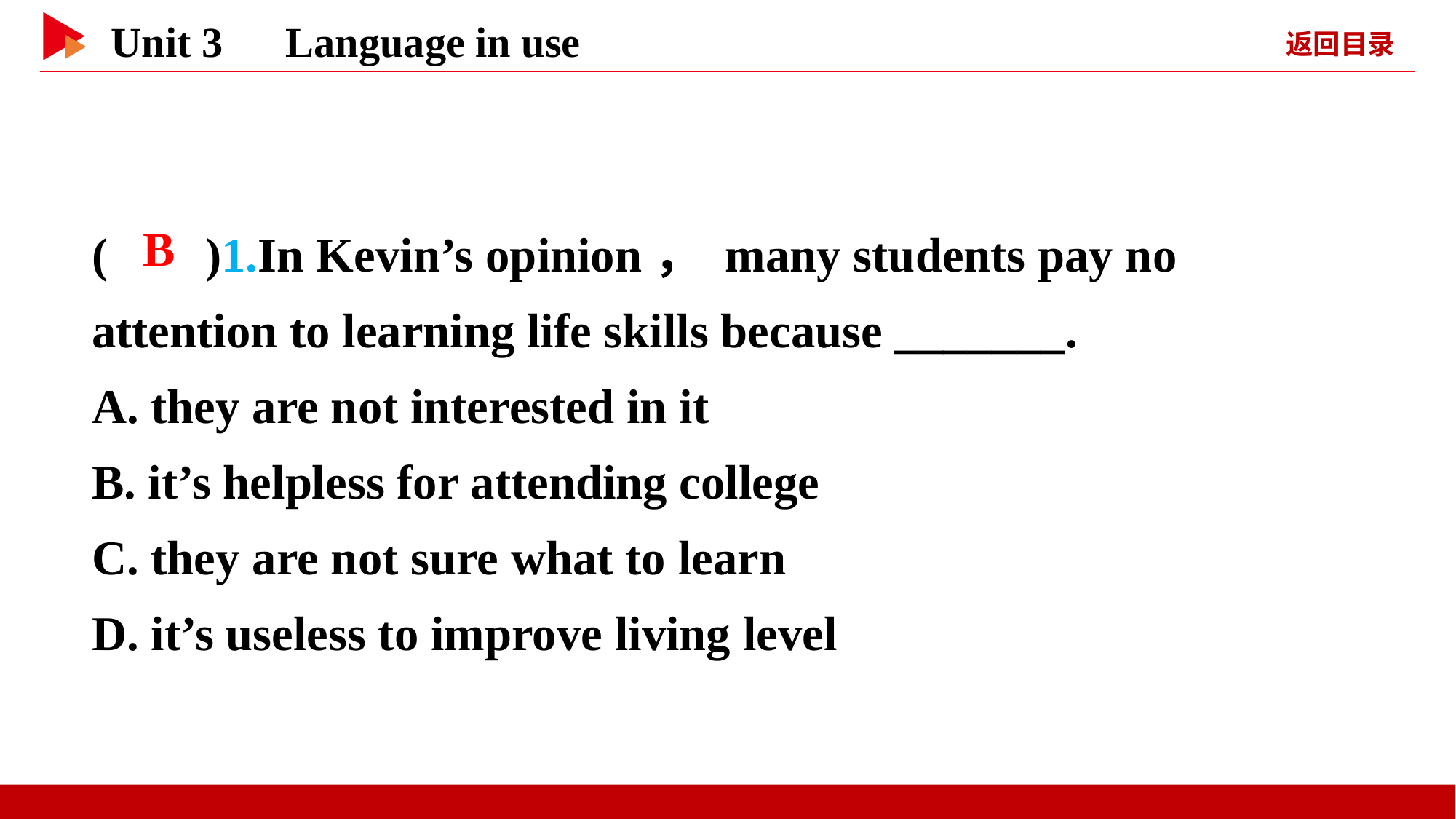

(        )1.In Kevin’s opinion， many students pay no attention to learning life skills because _______.
A. they are not interested in it
B. it’s helpless for attending college
C. they are not sure what to learn
D. it’s useless to improve living level
   B